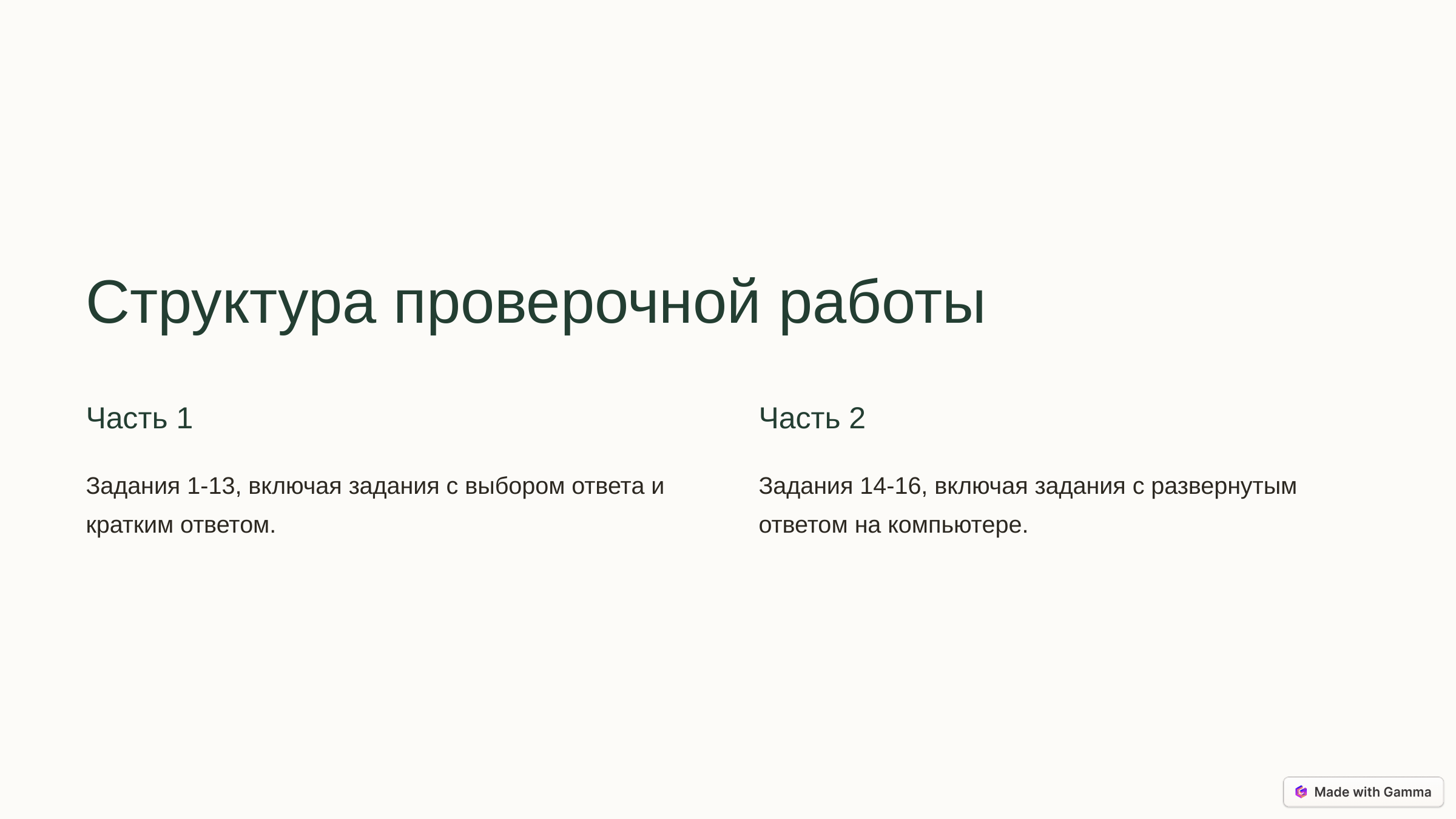

Структура проверочной работы
Часть 1
Часть 2
Задания 1-13, включая задания с выбором ответа и кратким ответом.
Задания 14-16, включая задания с развернутым ответом на компьютере.